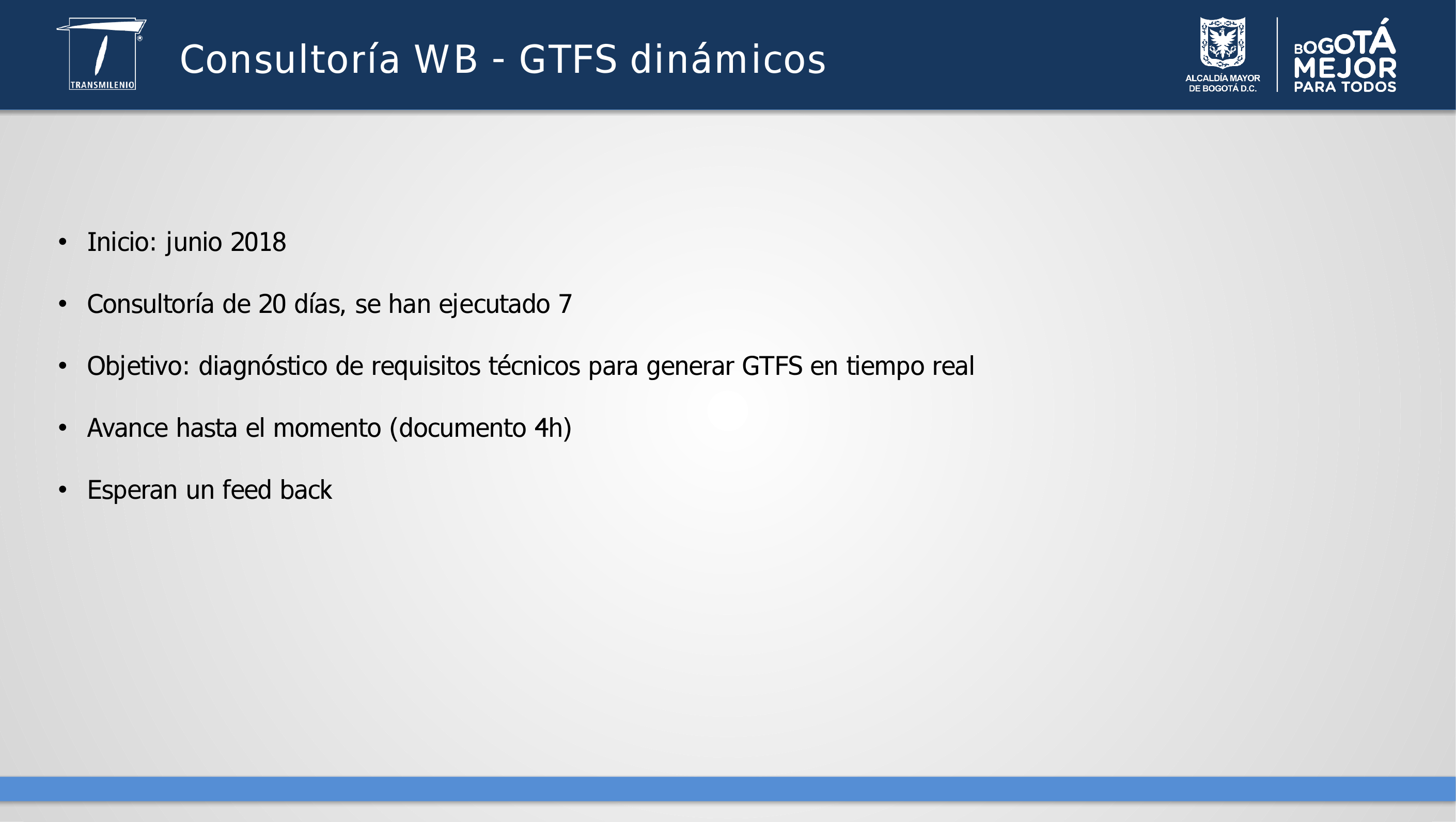

Consultoría WB - GTFS dinámicos
Inicio: junio 2018

Consultoría de 20 días, se han ejecutado 7

Objetivo: diagnóstico de requisitos técnicos para generar GTFS en tiempo real

Avance hasta el momento (documento 4h)

Esperan un feed back